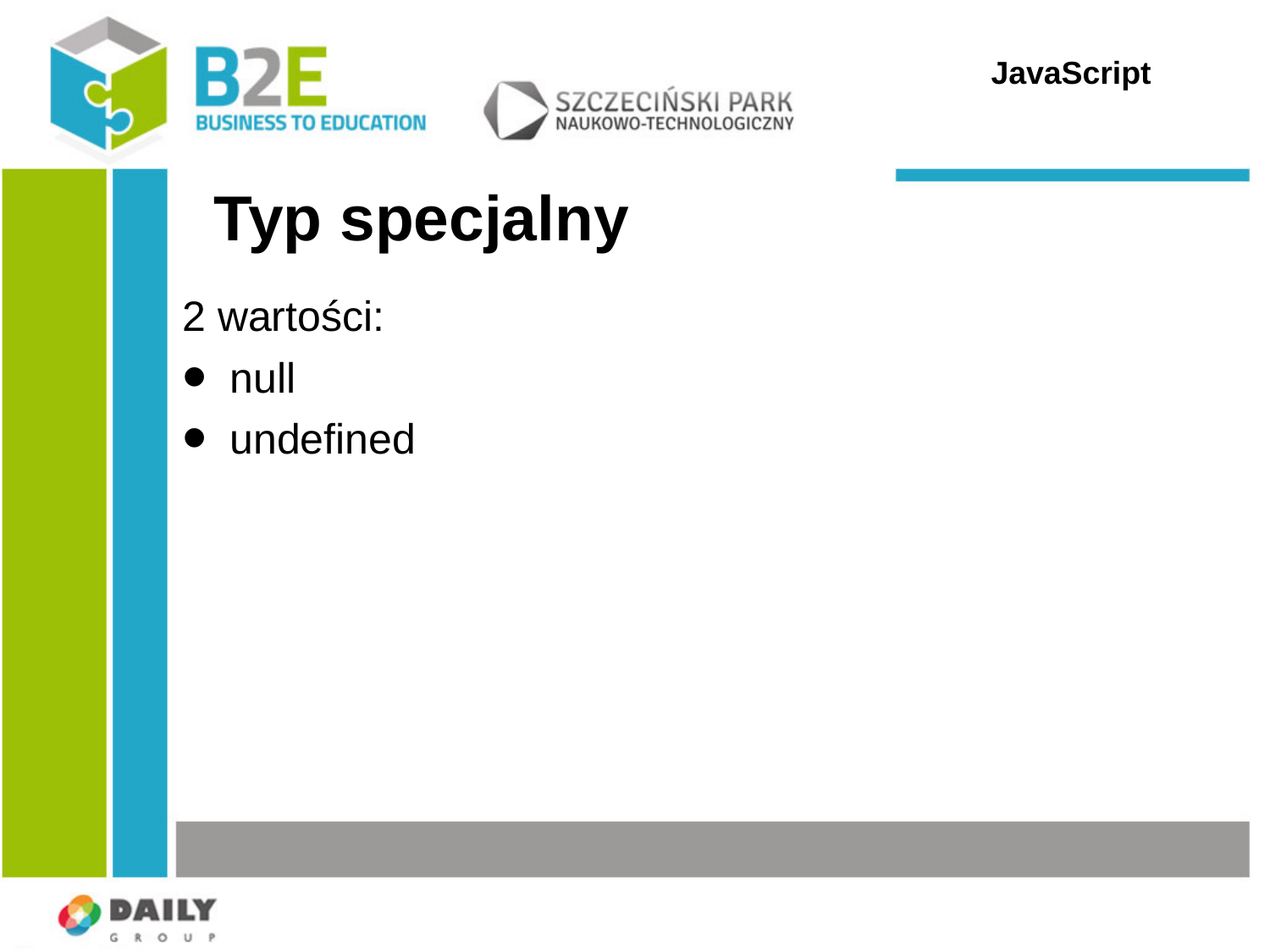

JavaScript
# Typ specjalny
2 wartości:
null
undefined